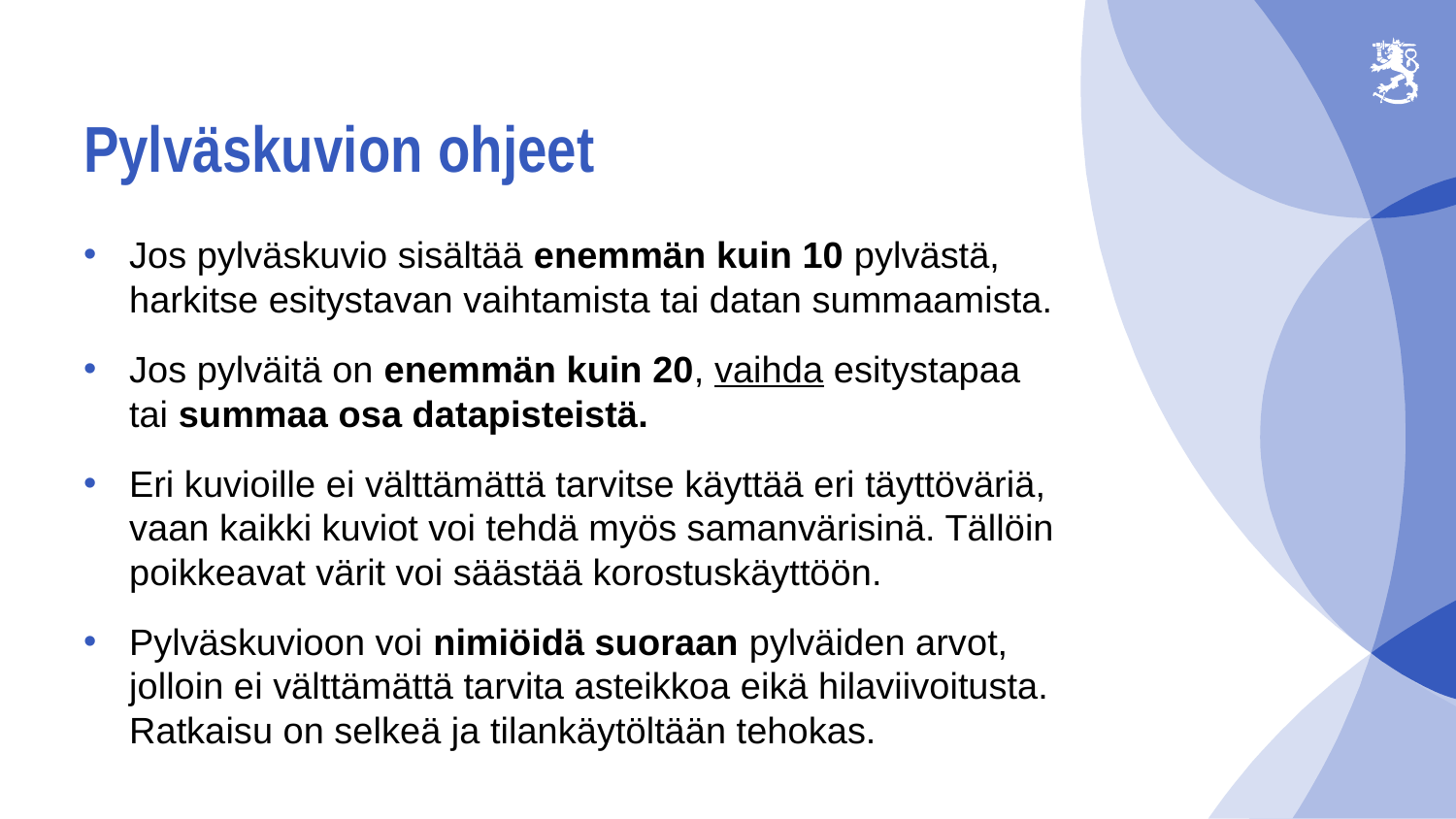

# Pylväskuvion ohjeet
Jos pylväskuvio sisältää enemmän kuin 10 pylvästä, harkitse esitystavan vaihtamista tai datan summaamista.
Jos pylväitä on enemmän kuin 20, vaihda esitystapaa
tai summaa osa datapisteistä.
Eri kuvioille ei välttämättä tarvitse käyttää eri täyttöväriä, vaan kaikki kuviot voi tehdä myös samanvärisinä. Tällöin poikkeavat värit voi säästää korostuskäyttöön.
Pylväskuvioon voi nimiöidä suoraan pylväiden arvot, jolloin ei välttämättä tarvita asteikkoa eikä hilaviivoitusta. Ratkaisu on selkeä ja tilankäytöltään tehokas.